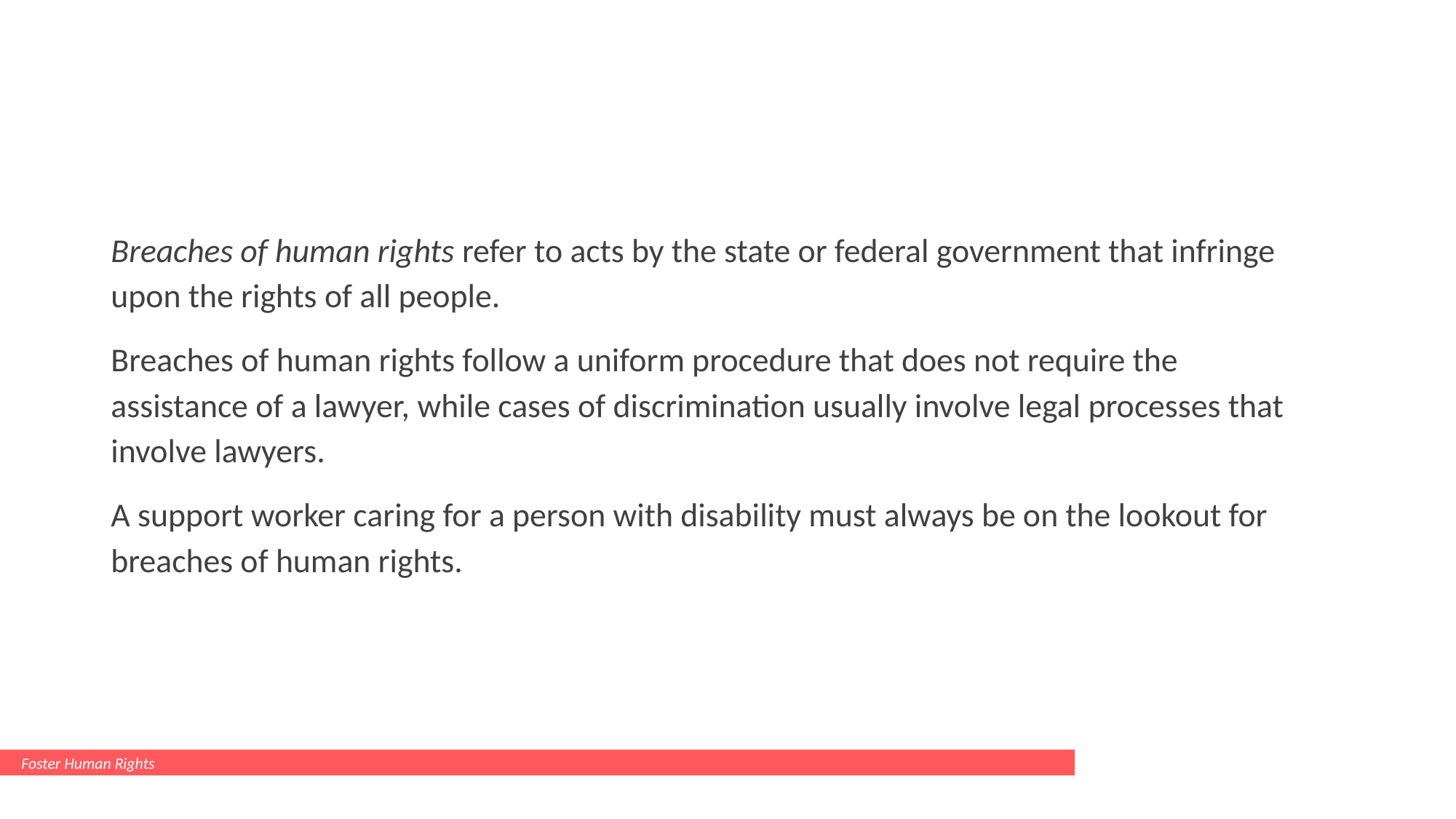

#
Breaches of human rights refer to acts by the state or federal government that infringe upon the rights of all people.
Breaches of human rights follow a uniform procedure that does not require the assistance of a lawyer, while cases of discrimination usually involve legal processes that involve lawyers.
A support worker caring for a person with disability must always be on the lookout for breaches of human rights.
Foster Human Rights